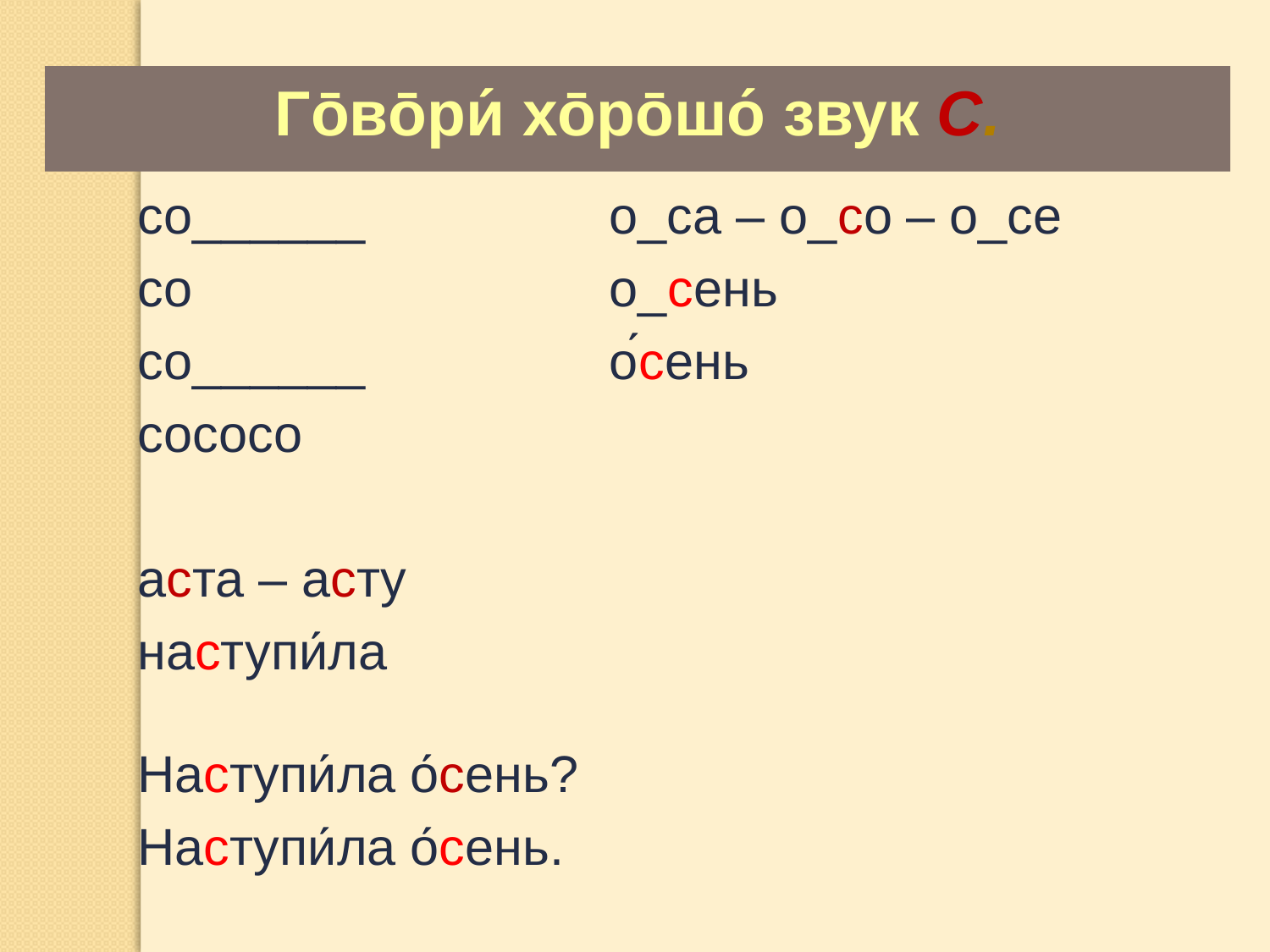

Гōвōри́ хōрōшо́ звук С.
со______                 о_са – о_со – о_се
со                             о_сень
со______                 о́сень
сососо

аста – асту
наступи́ла

Наступи́ла о́сень?
Наступи́ла о́сень.